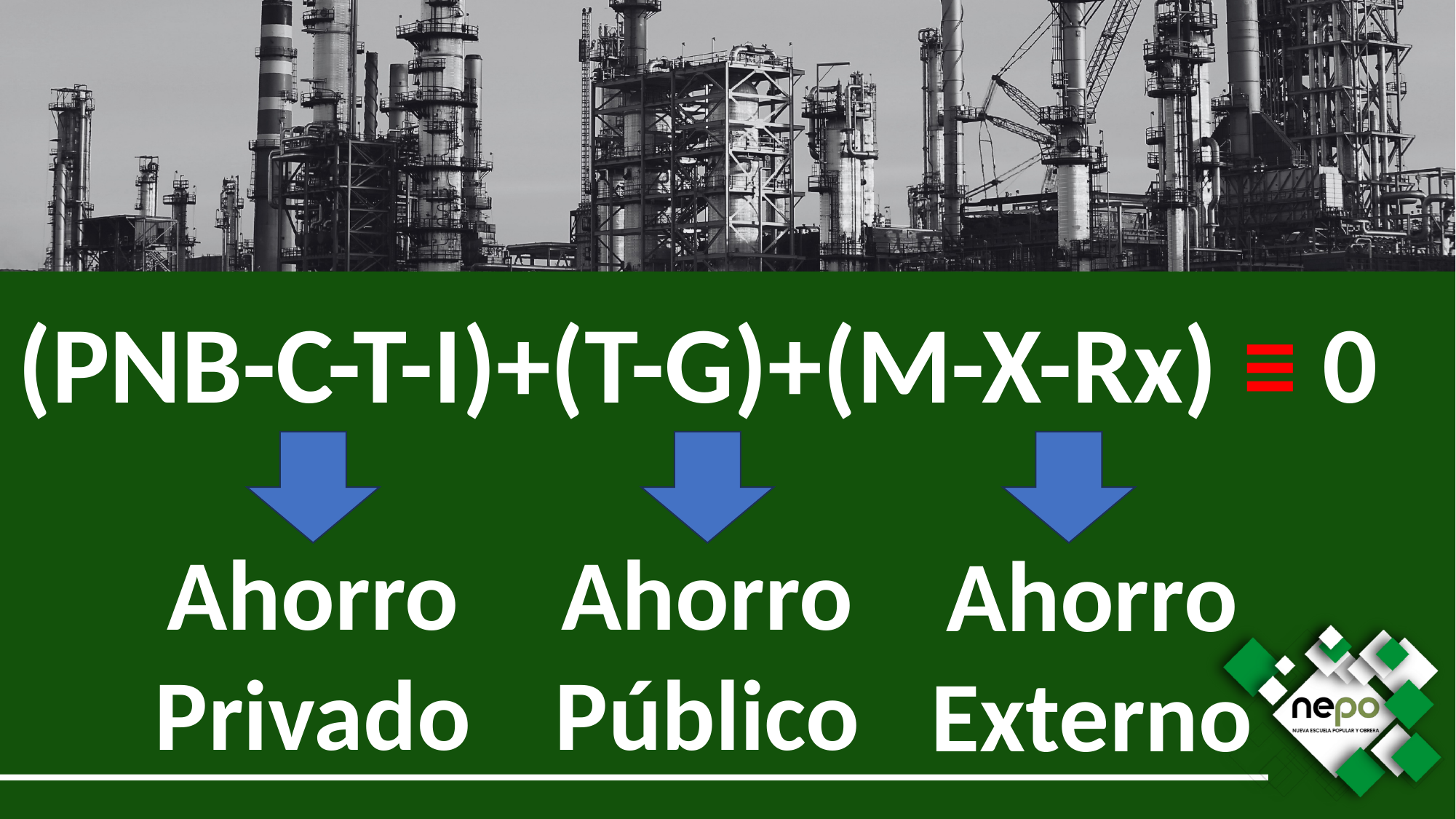

(PNB-C-T-I)+(T-G)+(M-X-Rx) ≡ 0

Ahorro
Privado
Ahorro
Público
Ahorro
Externo